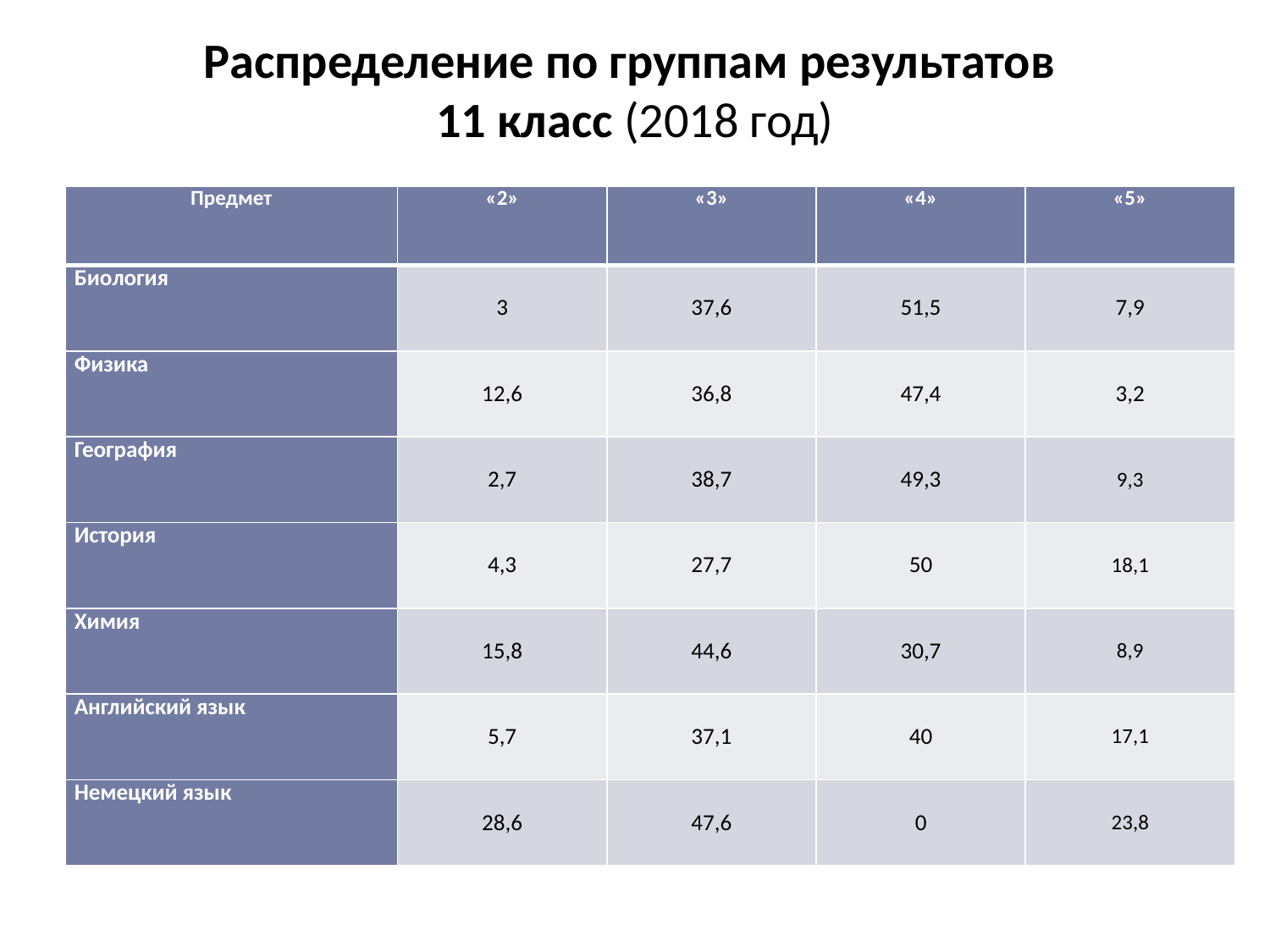

# Распределение по группам результатов 11 класс (2018 год)
| Предмет | «2» | «3» | «4» | «5» |
| --- | --- | --- | --- | --- |
| Биология | 3 | 37,6 | 51,5 | 7,9 |
| Физика | 12,6 | 36,8 | 47,4 | 3,2 |
| География | 2,7 | 38,7 | 49,3 | 9,3 |
| История | 4,3 | 27,7 | 50 | 18,1 |
| Химия | 15,8 | 44,6 | 30,7 | 8,9 |
| Английский язык | 5,7 | 37,1 | 40 | 17,1 |
| Немецкий язык | 28,6 | 47,6 | 0 | 23,8 |